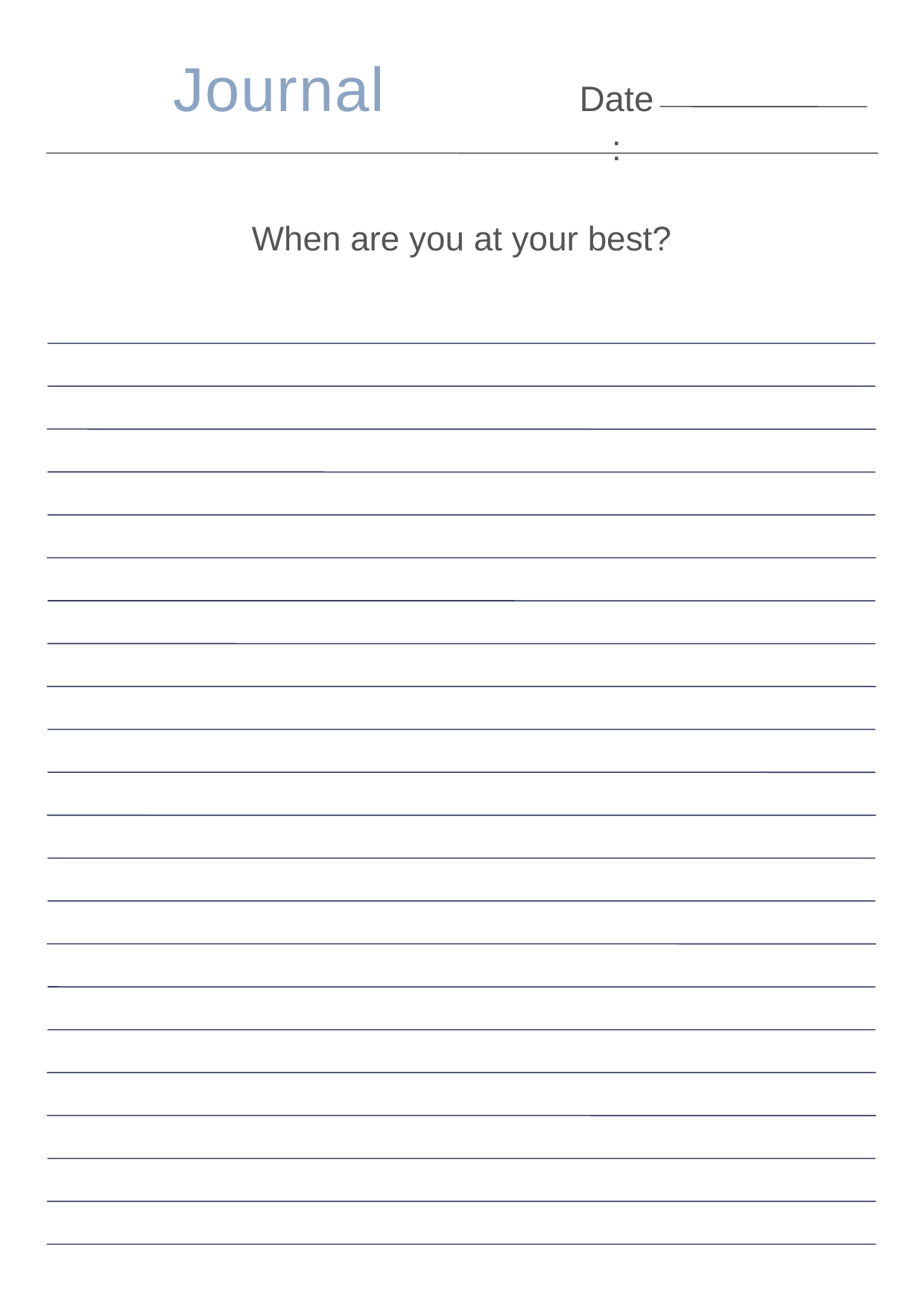

Journal
Date:

When are you at your best?